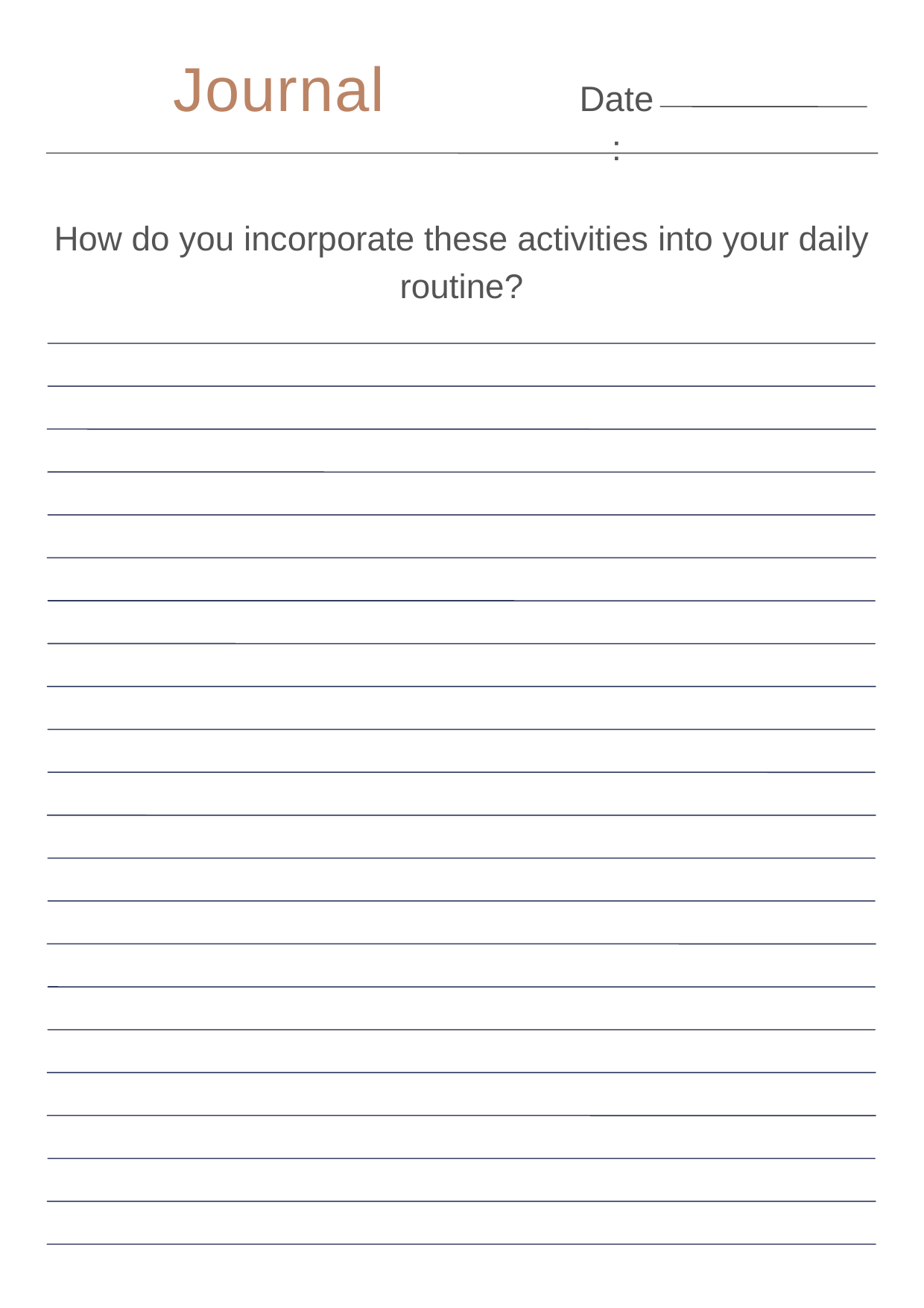

Journal
Date:

How do you incorporate these activities into your daily routine?